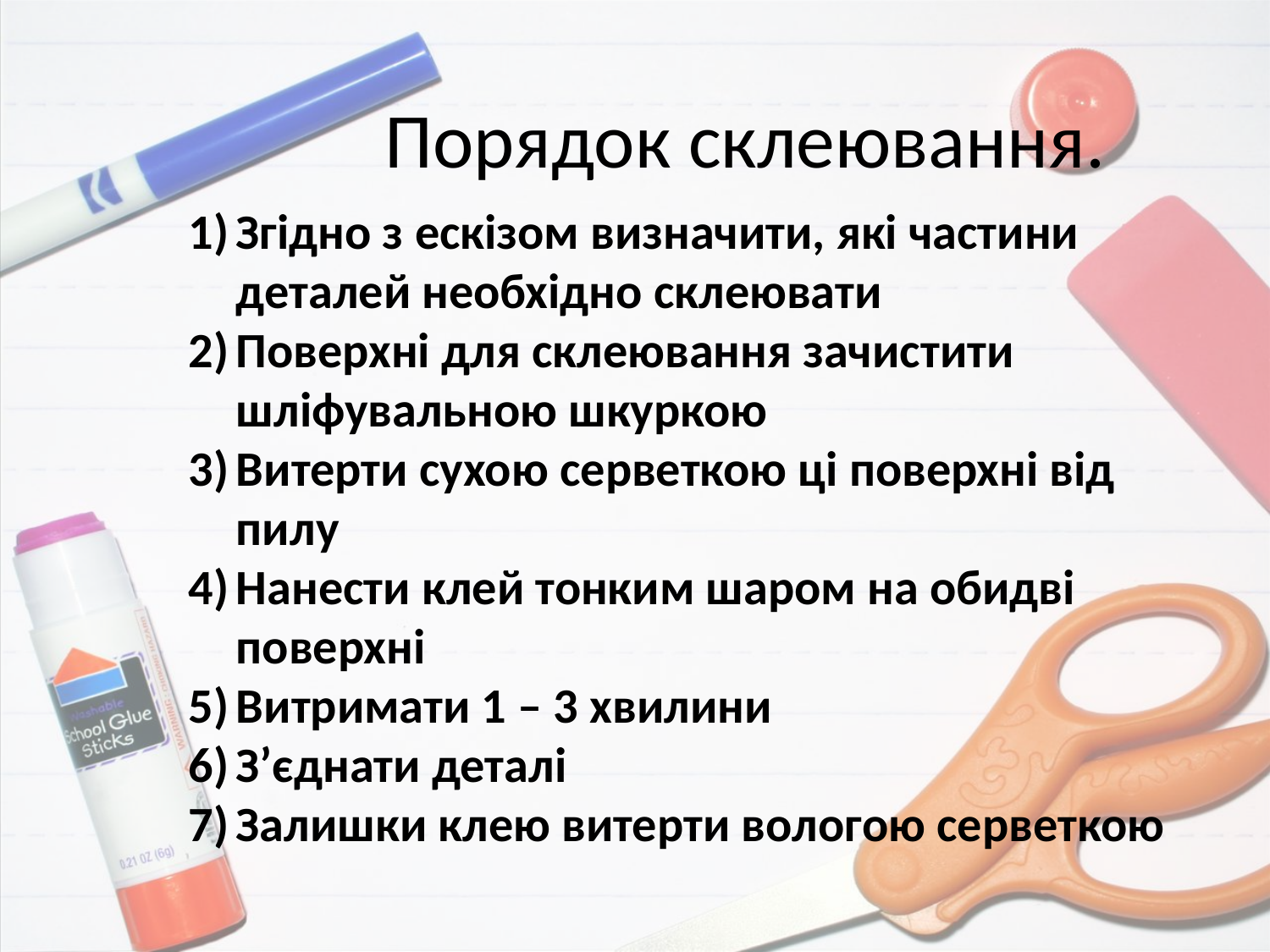

# Порядок склеювання.
Згідно з ескізом визначити, які частини деталей необхідно склеювати
Поверхні для склеювання зачистити шліфувальною шкуркою
Витерти сухою серветкою ці поверхні від пилу
Нанести клей тонким шаром на обидві поверхні
Витримати 1 – 3 хвилини
З’єднати деталі
Залишки клею витерти вологою серветкою